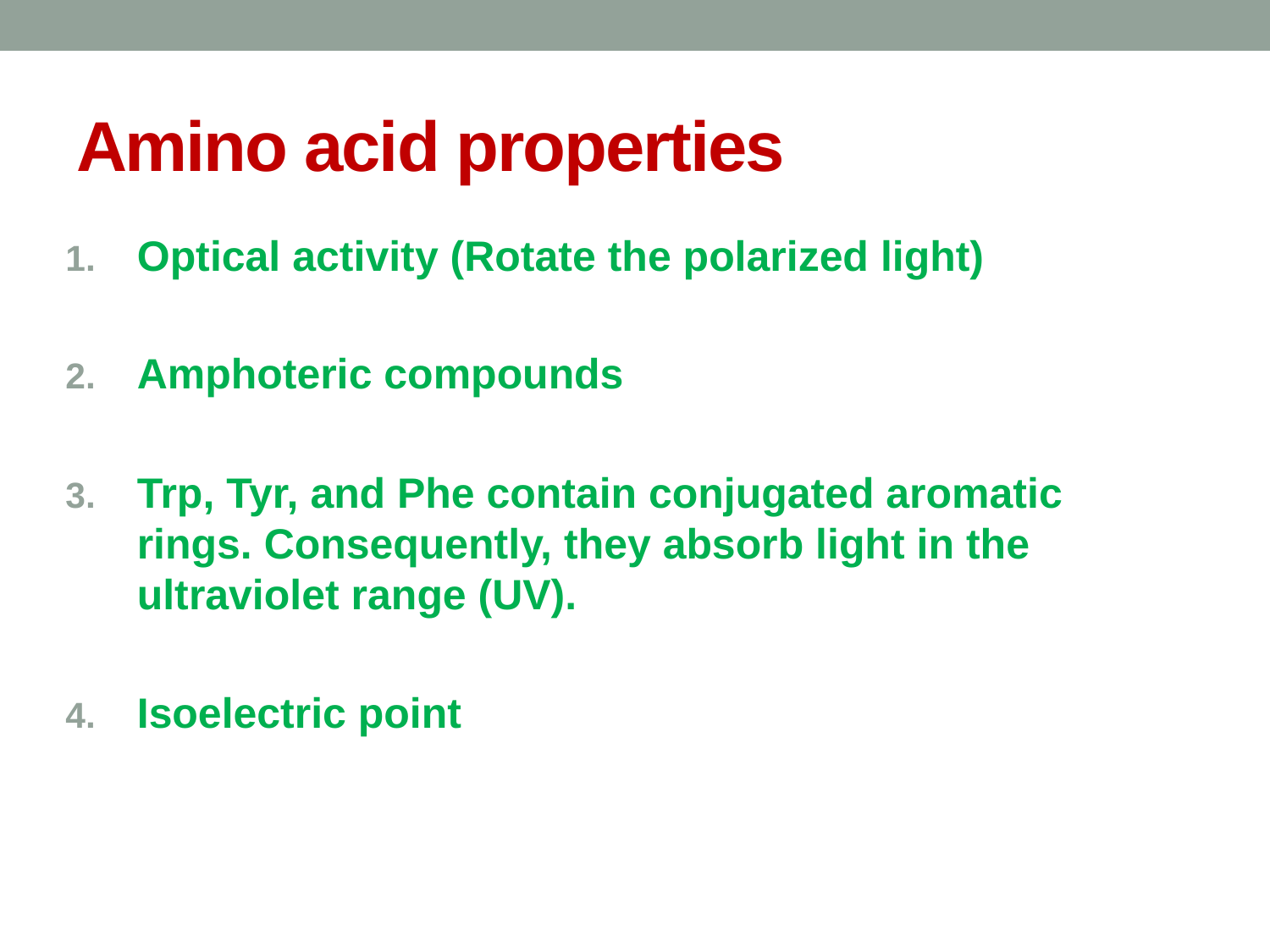

# Amino acid properties
Optical activity (Rotate the polarized light)

Amphoteric compounds

Trp, Tyr, and Phe contain conjugated aromatic rings. Consequently, they absorb light in the ultraviolet range (UV).

Isoelectric point